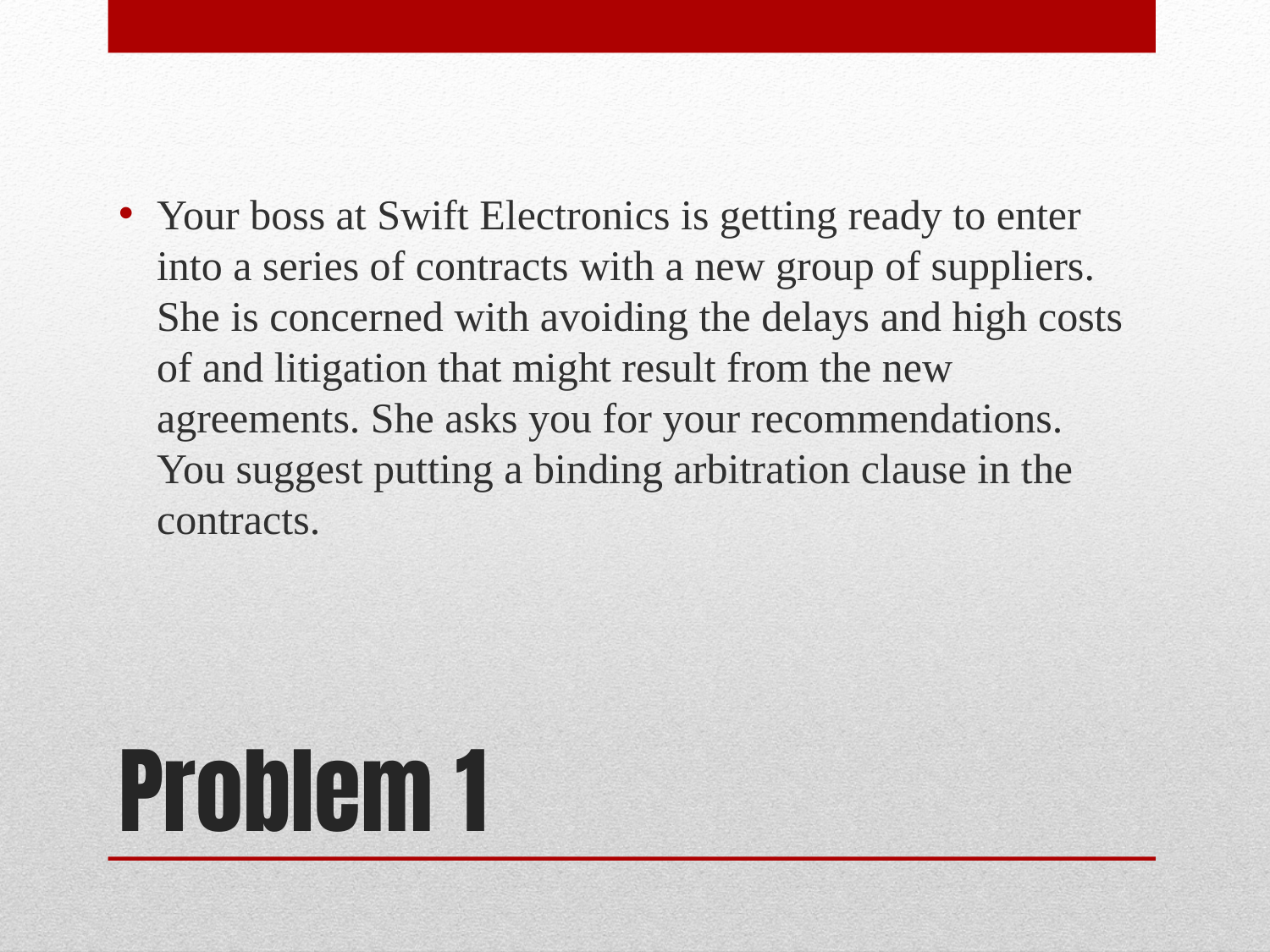

Your boss at Swift Electronics is getting ready to enter into a series of contracts with a new group of suppliers. She is concerned with avoiding the delays and high costs of and litigation that might result from the new agreements. She asks you for your recommendations. You suggest putting a binding arbitration clause in the contracts.
# Problem 1